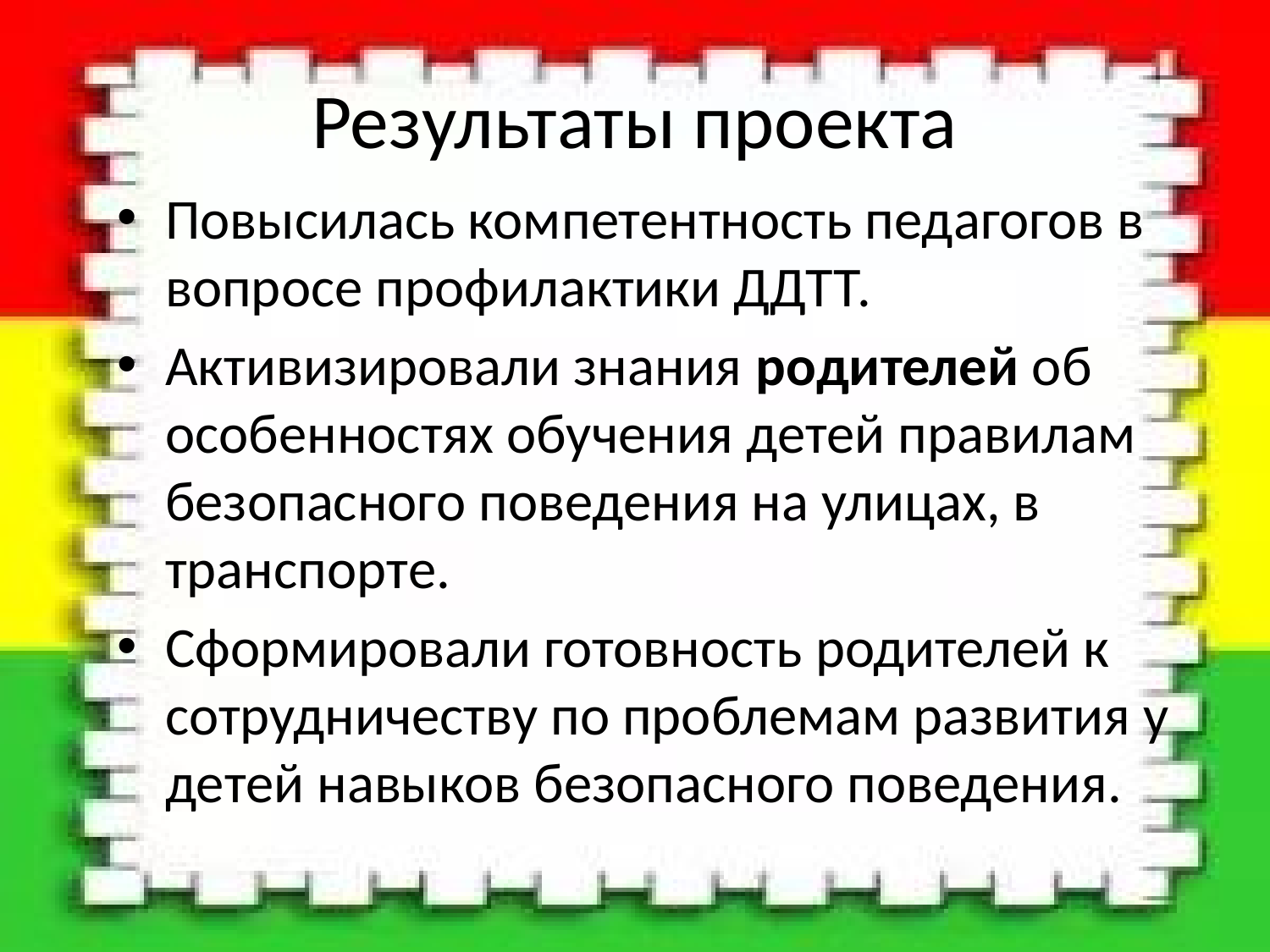

# Результаты проекта
Повысилась компетентность педагогов в вопросе профилактики ДДТТ.
Активизировали знания родителей об особенностях обучения детей правилам безопасного поведения на улицах, в транспорте.
Сформировали готовность родителей к сотрудничеству по проблемам развития у детей навыков безопасного поведения.